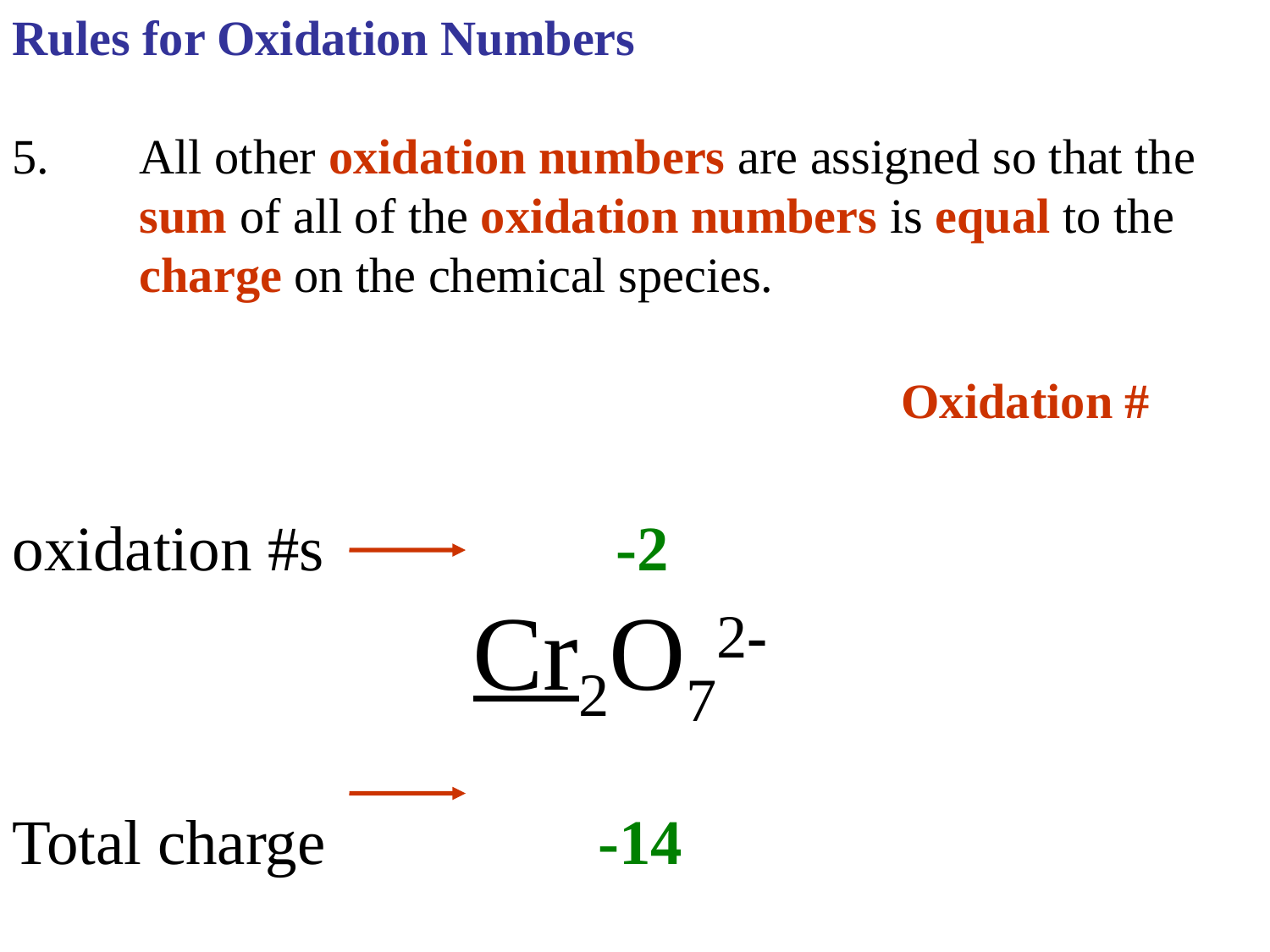

Rules for Oxidation Numbers

5.	All other oxidation numbers are assigned so that the 	sum of all of the oxidation numbers is equal to the 	charge on the chemical species.
							Oxidation #

oxidation #s	              -2
	     		     Cr2O72-

Total charge	                    -14